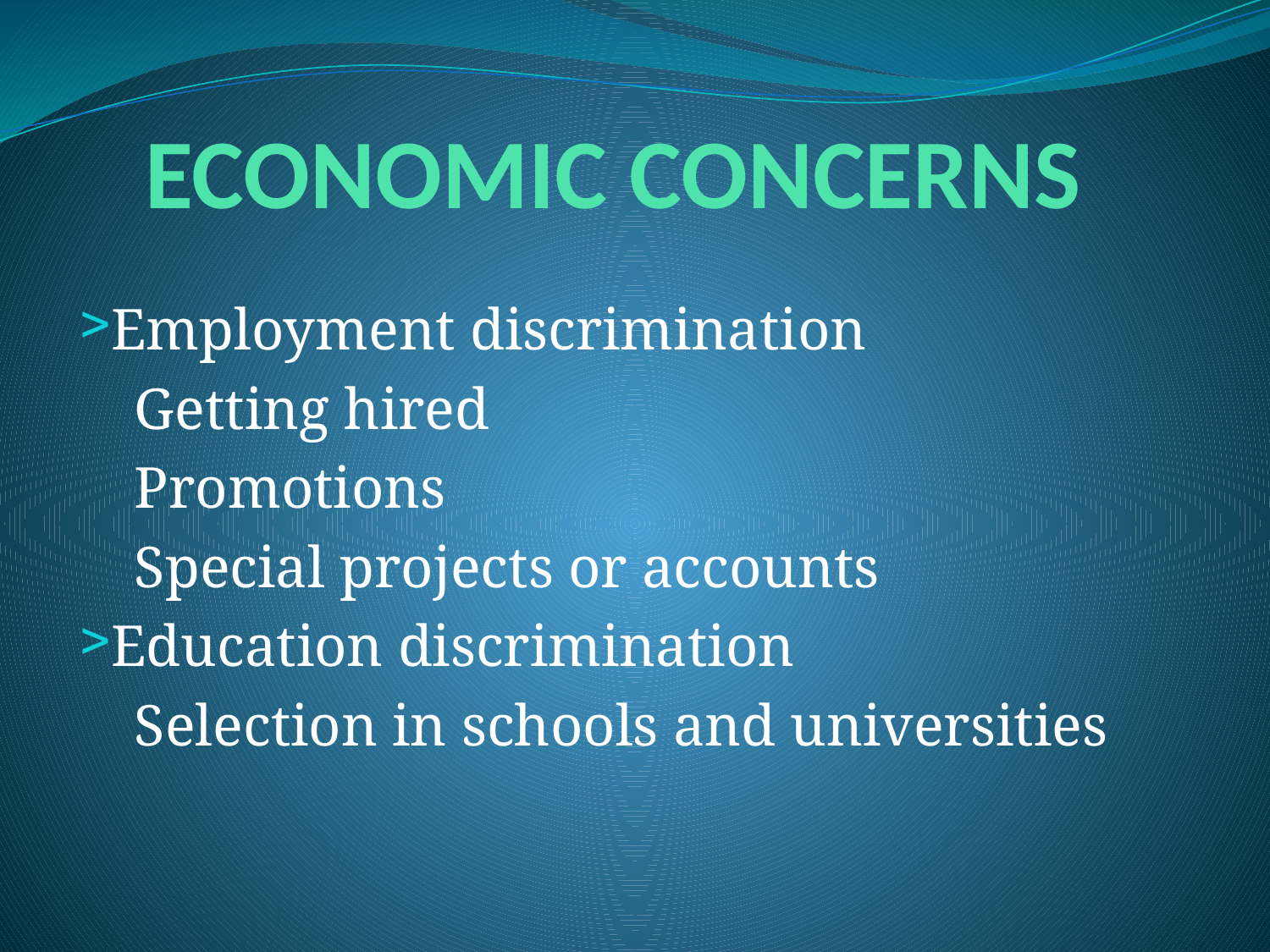

# ECONOMIC CONCERNS
Employment discrimination
Getting hired
Promotions
Special projects or accounts
Education discrimination
Selection in schools and universities